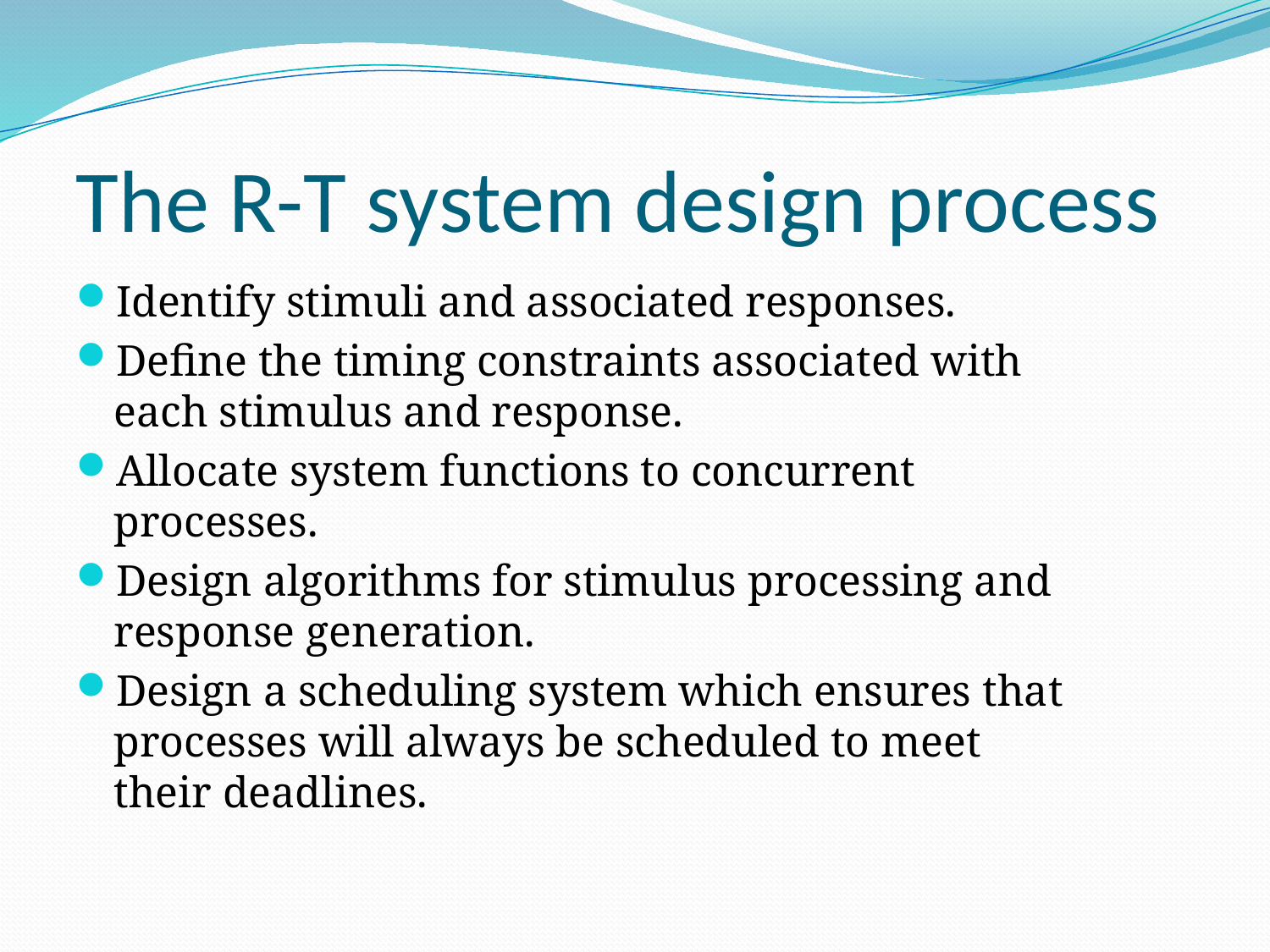

# The R-T system design process
Identify stimuli and associated responses.
Define the timing constraints associated with
each stimulus and response.
Allocate system functions to concurrent
processes.
Design algorithms for stimulus processing and
response generation.
Design a scheduling system which ensures that
processes will always be scheduled to meet
their deadlines.